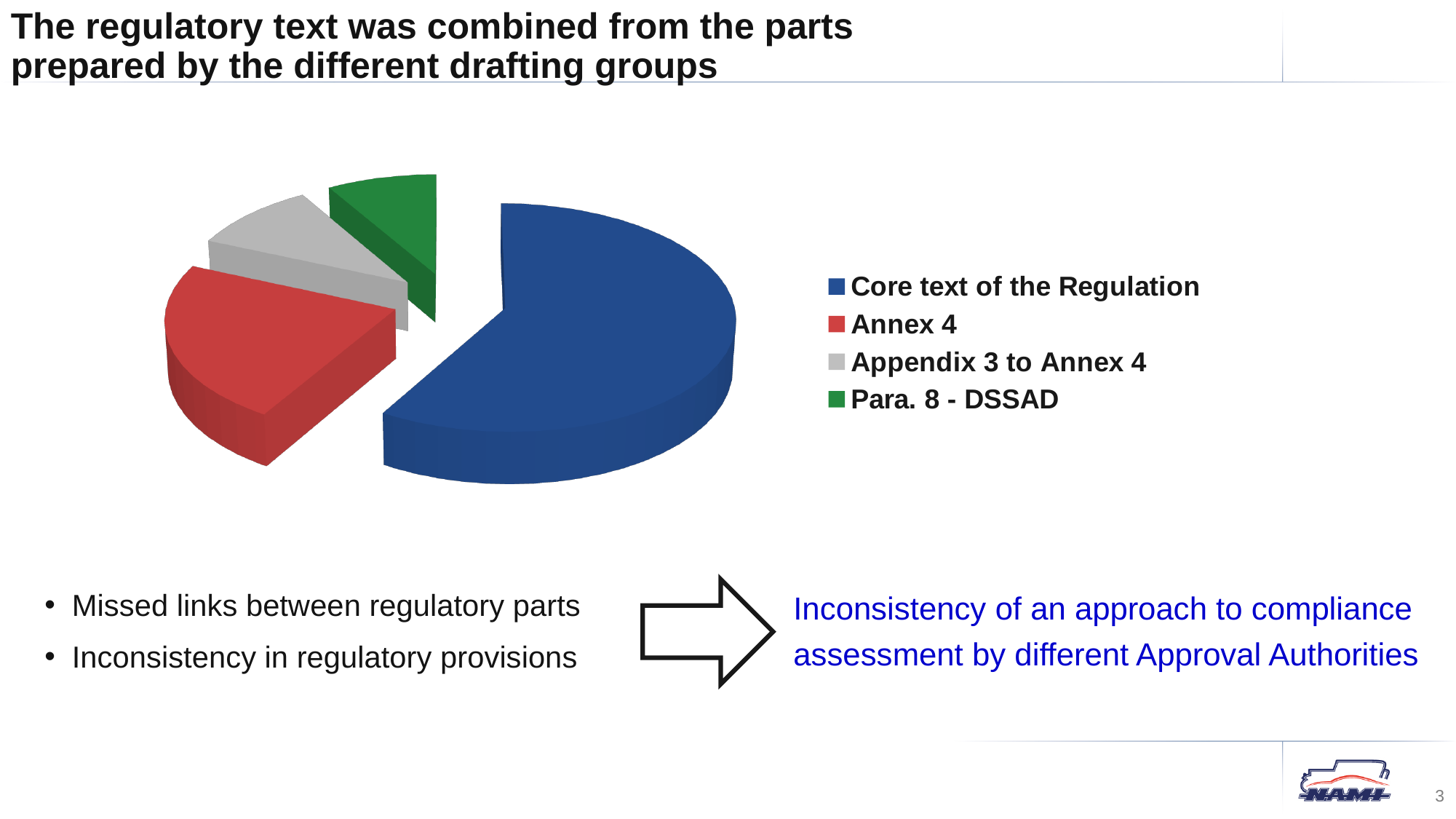

The regulatory text was combined from the parts
prepared by the different drafting groups

[unsupported chart]

Inconsistency of an approach to compliance assessment by different Approval Authorities

Missed links between regulatory parts
Inconsistency in regulatory provisions
3